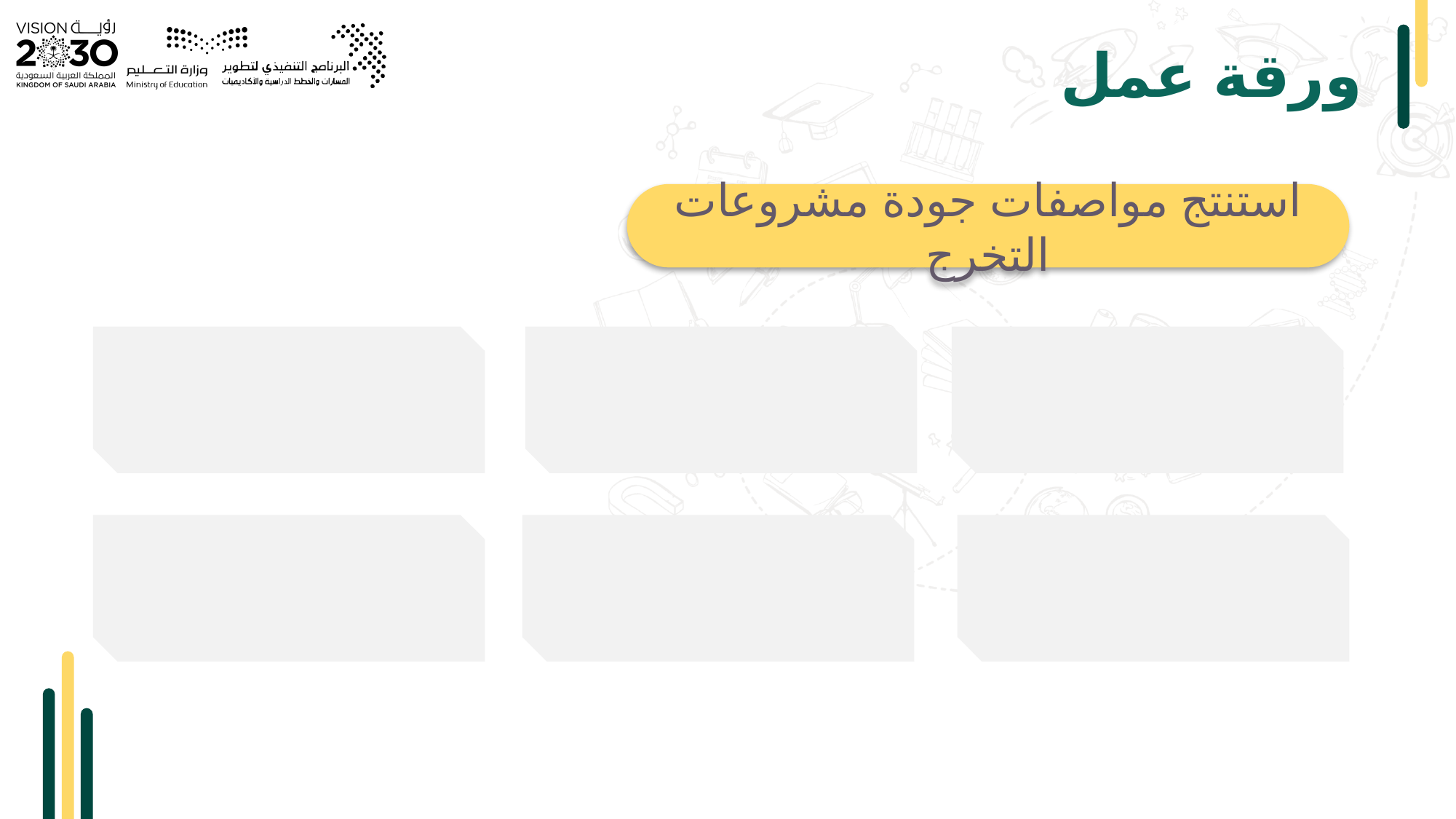

# ورقة عمل

استنتج مواصفات جودة مشروعات التخرج